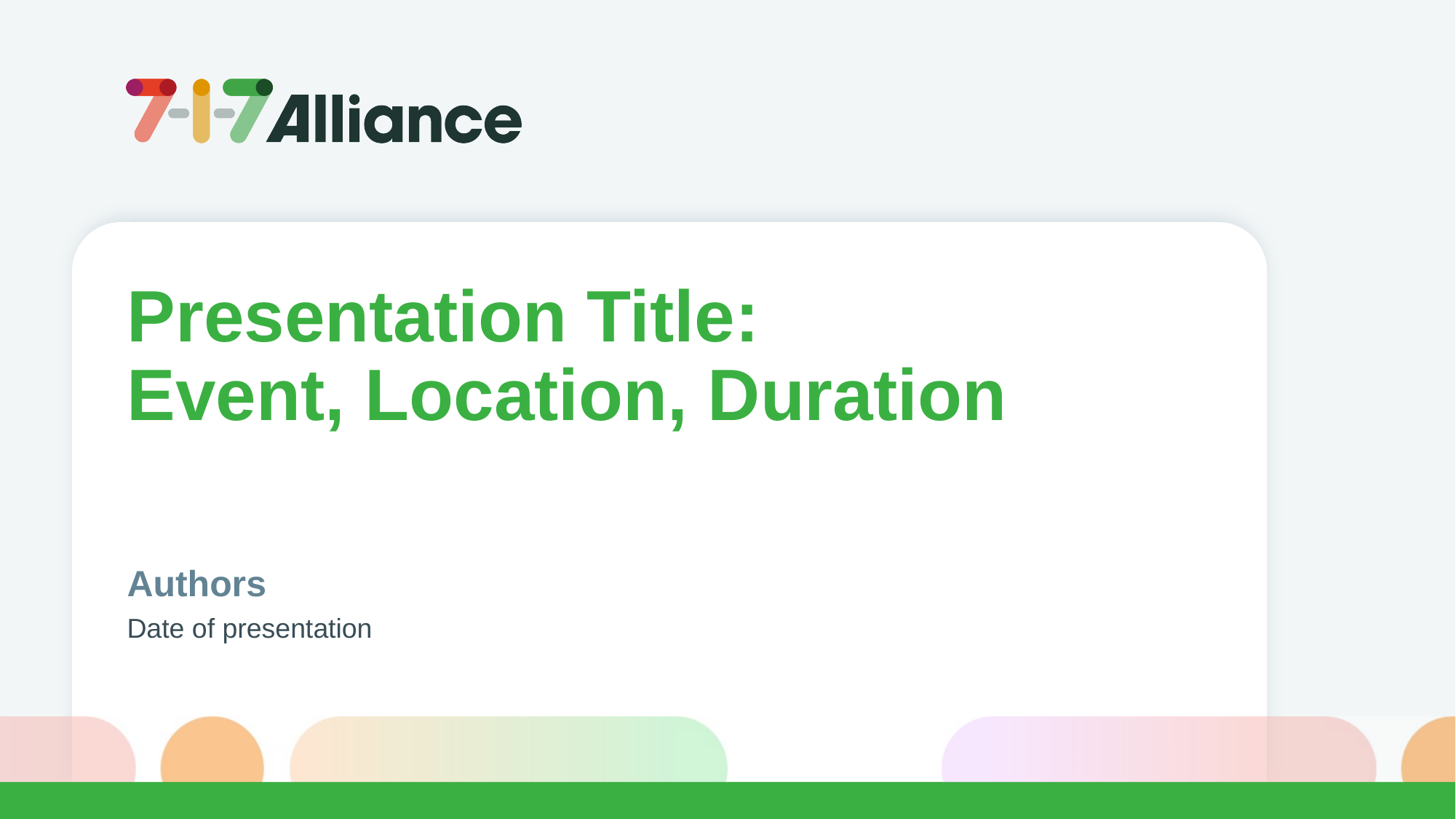

Presentation Title:
Event, Location, Duration
Authors
Date of presentation